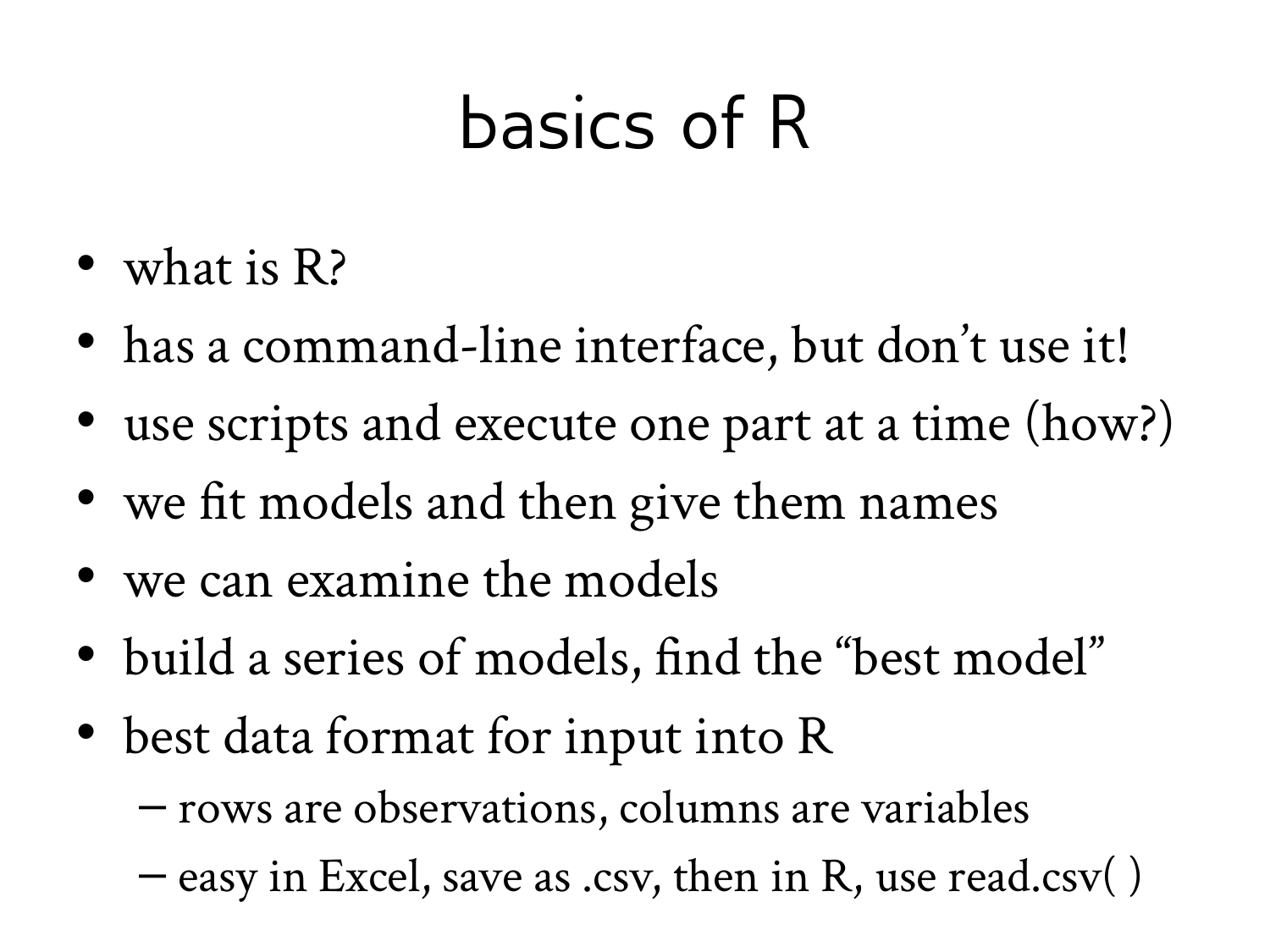

# basics of R
what is R?
has a command-line interface, but don’t use it!
use scripts and execute one part at a time (how?)
we fit models and then give them names
we can examine the models
build a series of models, find the “best model”
best data format for input into R
rows are observations, columns are variables
easy in Excel, save as .csv, then in R, use read.csv( )